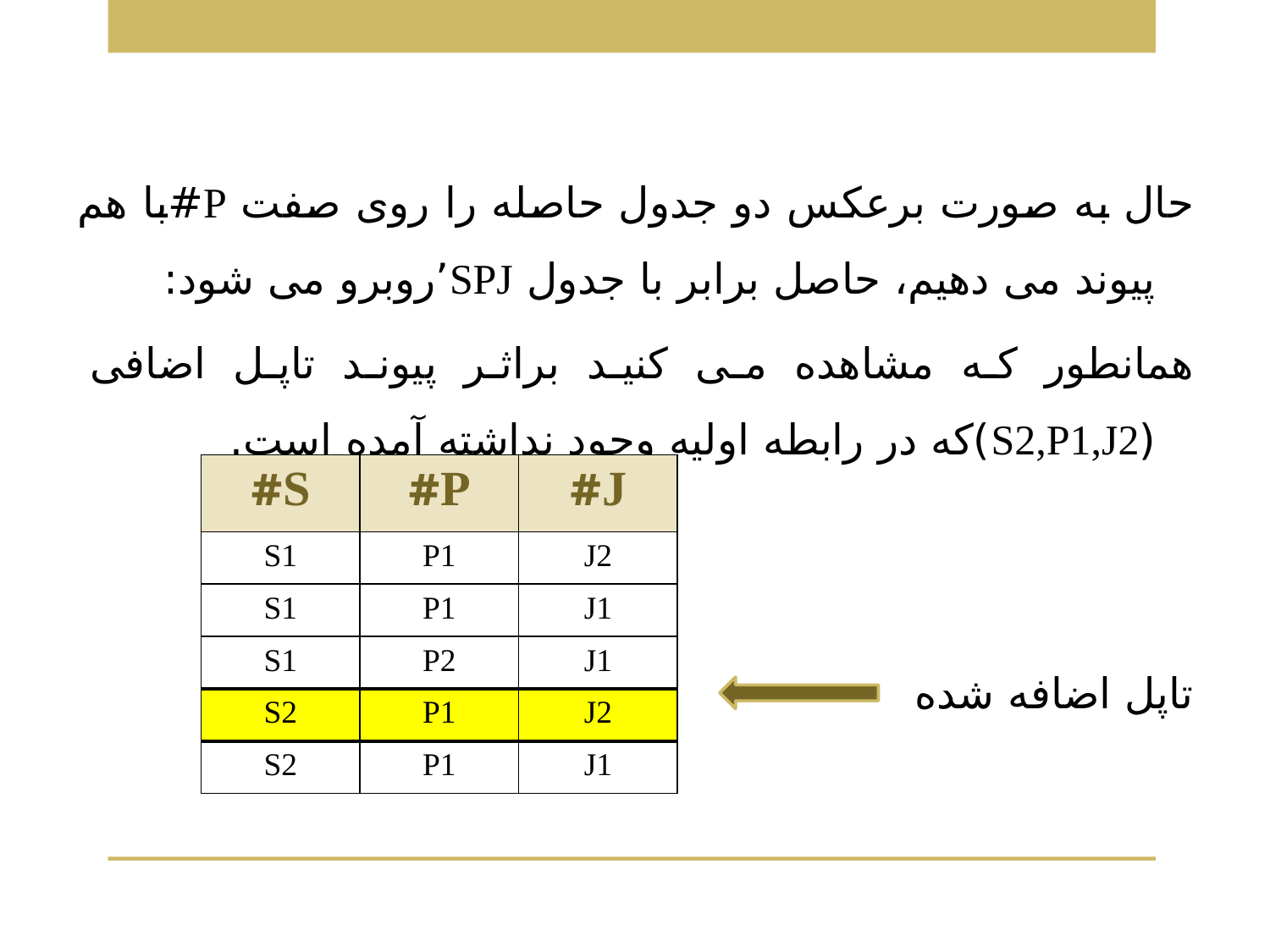

حال به صورت برعکس دو جدول حاصله را روی صفت P#با هم پیوند می دهیم، حاصل برابر با جدول SPJ’روبرو می شود:
همانطور که مشاهده می کنید براثر پیوند تاپل اضافی (S2,P1,J2)که در رابطه اولیه وجود نداشته آمده است.

تاپل اضافه شده

| S# | P# | J# |
| --- | --- | --- |
| S1 | P1 | J2 |
| S1 | P1 | J1 |
| S1 | P2 | J1 |
| S2 | P1 | J2 |
| S2 | P1 | J1 |